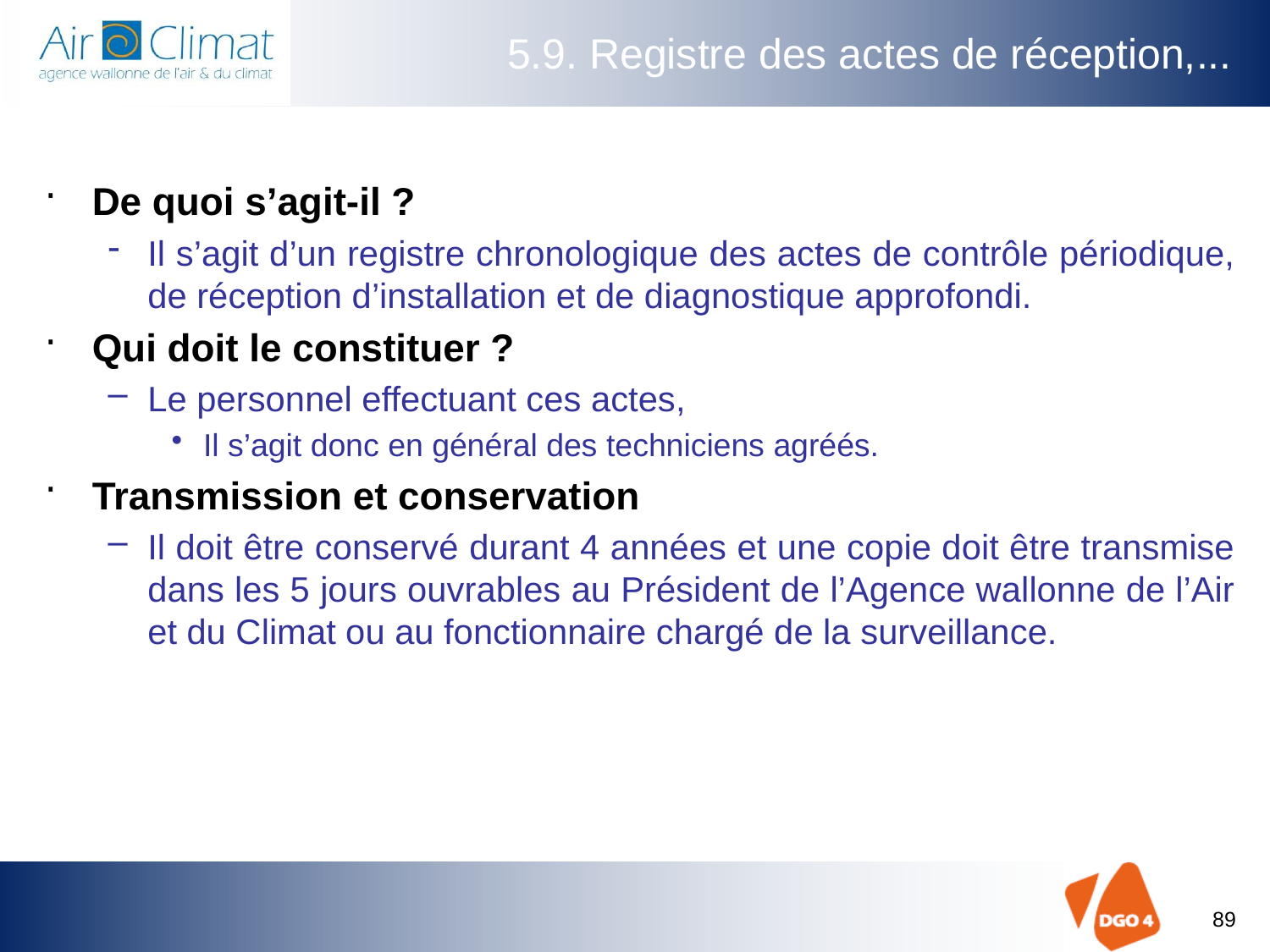

# 5.9. Registre des actes de réception,...

De quoi s’agit-il ?
Il s’agit d’un registre chronologique des actes de contrôle périodique, de réception d’installation et de diagnostique approfondi.
Qui doit le constituer ?
Le personnel effectuant ces actes,
Il s’agit donc en général des techniciens agréés.
Transmission et conservation
Il doit être conservé durant 4 années et une copie doit être transmise dans les 5 jours ouvrables au Président de l’Agence wallonne de l’Air et du Climat ou au fonctionnaire chargé de la surveillance.

89